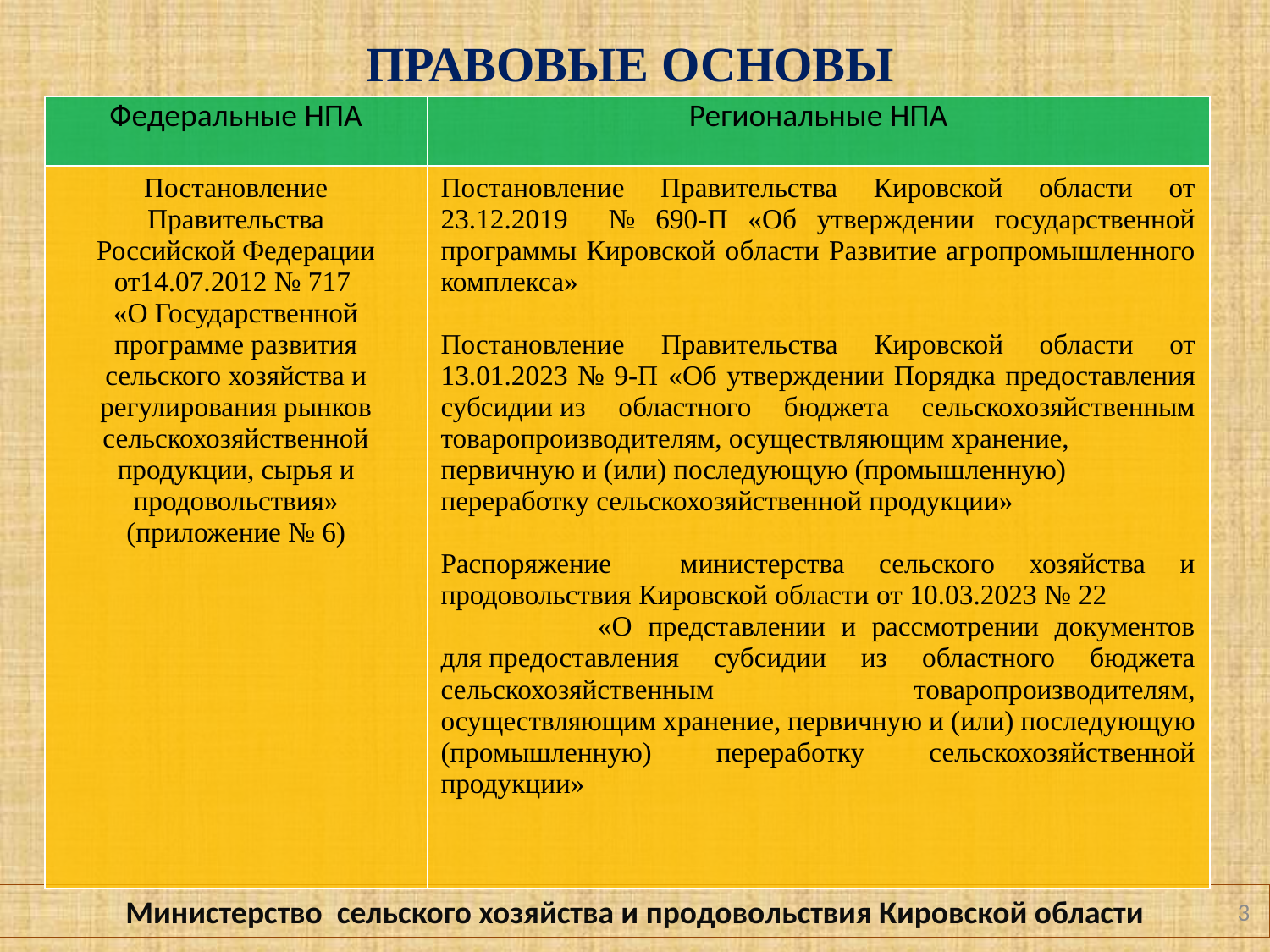

ПРАВОВЫЕ ОСНОВЫ

| Федеральные НПА | Региональные НПА |
| --- | --- |
| Постановление Правительства Российской Федерации от14.07.2012 № 717 «О Государственной программе развития сельского хозяйства и регулирования рынков сельскохозяйственной продукции, сырья и продовольствия» (приложение № 6) | Постановление Правительства Кировской области от 23.12.2019 № 690-П «Об утверждении государственной программы Кировской области Развитие агропромышленного комплекса» Постановление Правительства Кировской области от 13.01.2023 № 9-П «Об утверждении Порядка предоставления субсидии из областного бюджета сельскохозяйственным товаропроизводителям, осуществляющим хранение, первичную и (или) последующую (промышленную) переработку сельскохозяйственной продукции» Распоряжение министерства сельского хозяйства и продовольствия Кировской области от 10.03.2023 № 22 «О представлении и рассмотрении документов для предоставления субсидии из областного бюджета сельскохозяйственным товаропроизводителям, осуществляющим хранение, первичную и (или) последующую (промышленную) переработку сельскохозяйственной продукции» |
Министерство  сельского хозяйства и продовольствия Кировской области
3